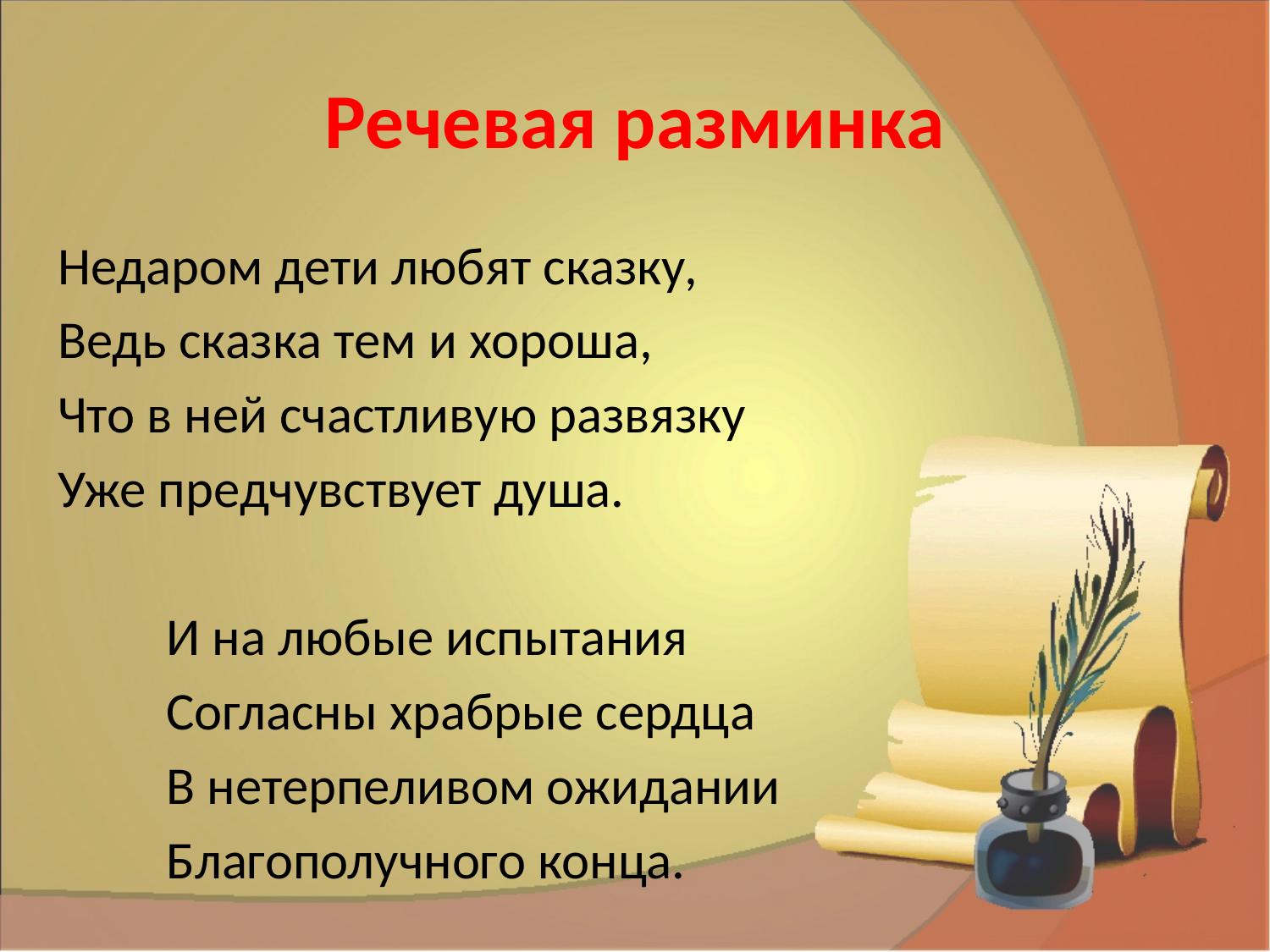

# Речевая разминка

Недаром дети любят сказку,
Ведь сказка тем и хороша,
Что в ней счастливую развязку
Уже предчувствует душа.

         И на любые испытания
         Согласны храбрые сердца
         В нетерпеливом ожидании
         Благополучного конца.